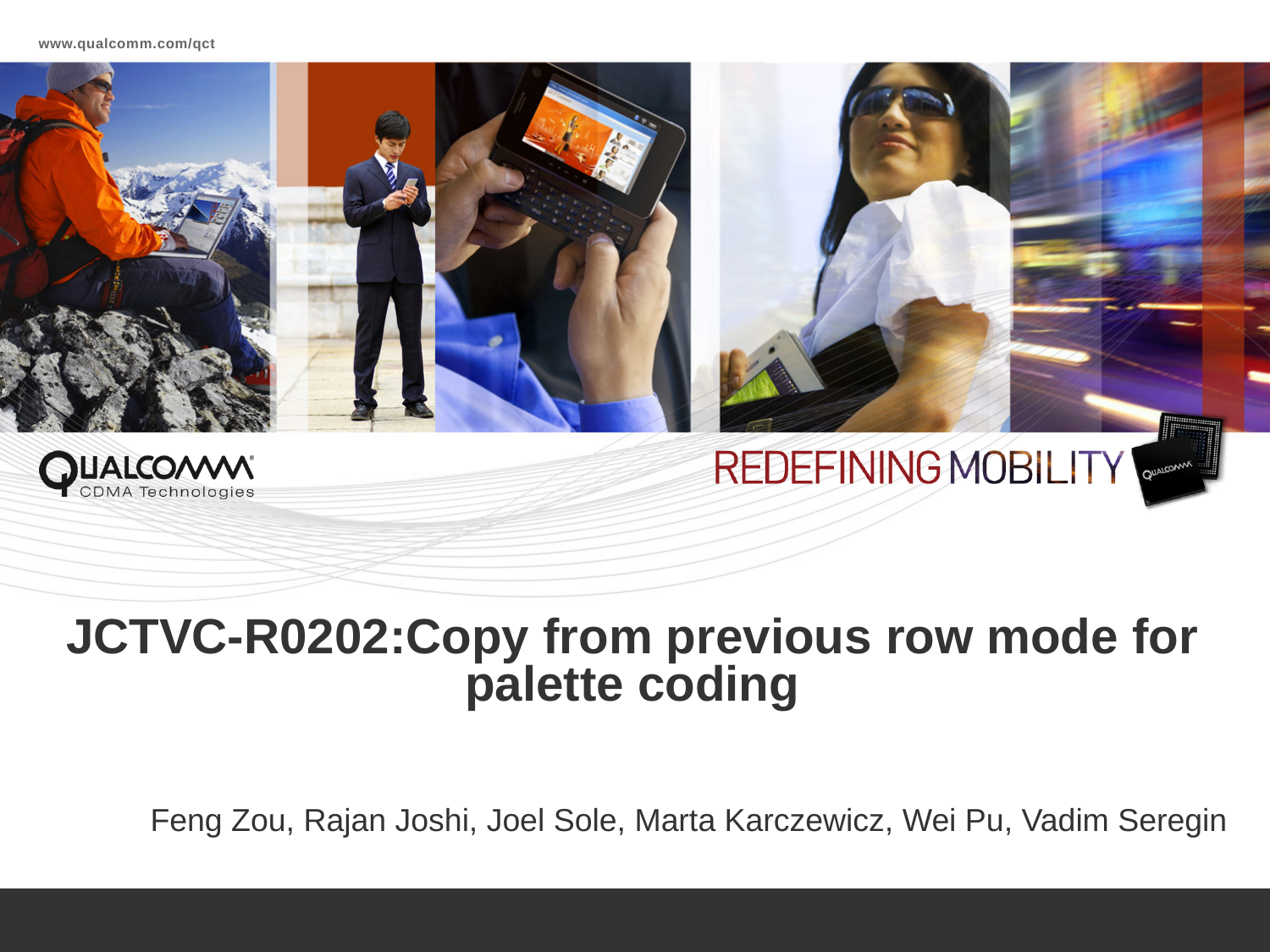

# JCTVC-R0202:Copy from previous row mode for palette coding
Feng Zou, Rajan Joshi, Joel Sole, Marta Karczewicz, Wei Pu, Vadim Seregin